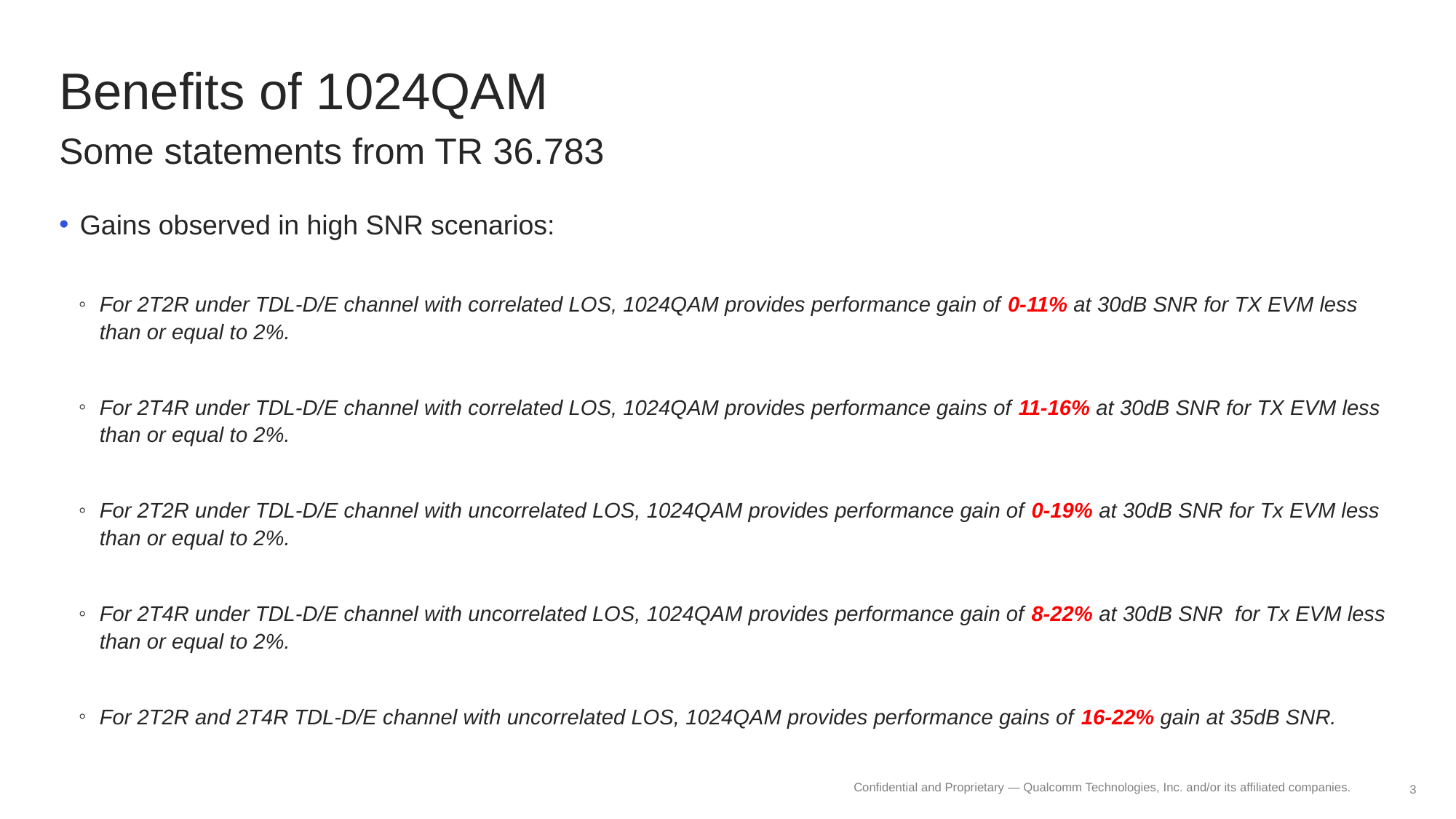

# Benefits of 1024QAM
Some statements from TR 36.783
Gains observed in high SNR scenarios:

For 2T2R under TDL-D/E channel with correlated LOS, 1024QAM provides performance gain of 0-11% at 30dB SNR for TX EVM less than or equal to 2%.

For 2T4R under TDL-D/E channel with correlated LOS, 1024QAM provides performance gains of 11-16% at 30dB SNR for TX EVM less than or equal to 2%.

For 2T2R under TDL-D/E channel with uncorrelated LOS, 1024QAM provides performance gain of 0-19% at 30dB SNR for Tx EVM less than or equal to 2%.

For 2T4R under TDL-D/E channel with uncorrelated LOS, 1024QAM provides performance gain of 8-22% at 30dB SNR  for Tx EVM less than or equal to 2%.

For 2T2R and 2T4R TDL-D/E channel with uncorrelated LOS, 1024QAM provides performance gains of 16-22% gain at 35dB SNR.